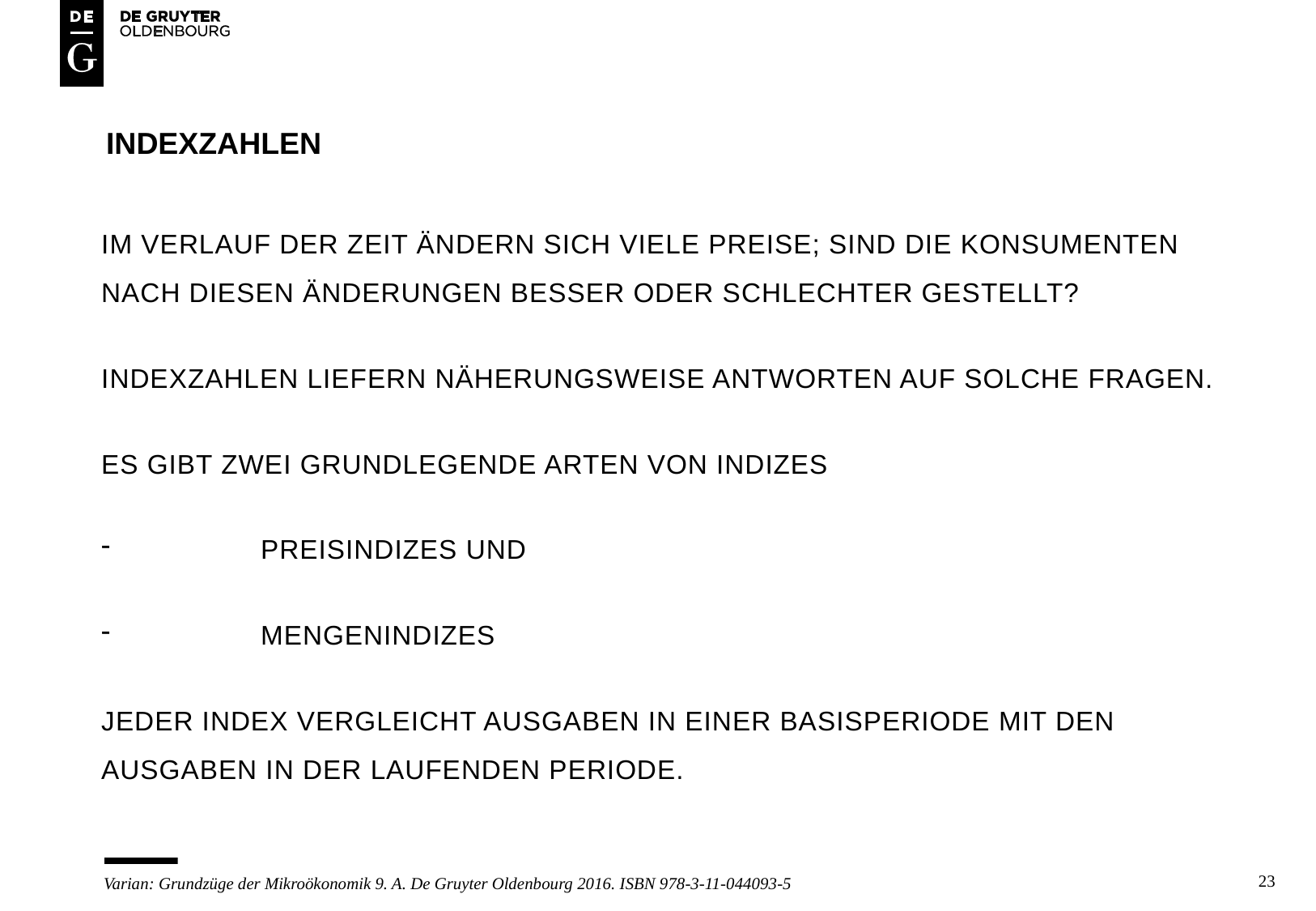

# INDEXZAHLEN
IM VERLAUF DER ZEIT ÄNDERN SICH VIELE PREISE; SIND DIE KONSUMENTEN NACH DIESEN ÄNDERUNGEN BESSER ODER SCHLECHTER GESTELLT?
INDEXZAHLEN LIEFERN NÄHERUNGSWEISE ANTWORTEN AUF SOLCHE FRAGEN.
ES GIBT ZWEI GRUNDLEGENDE ARTEN VON INDIZES
	PREISINDIZES UND
	MENGENINDIZES
JEDER INDEX VERGLEICHT AUSGABEN IN EINER BASISPERIODE MIT DEN AUSGABEN IN DER LAUFENDEN PERIODE.
23
Varian: Grundzüge der Mikroökonomik 9. A. De Gruyter Oldenbourg 2016. ISBN 978-3-11-044093-5